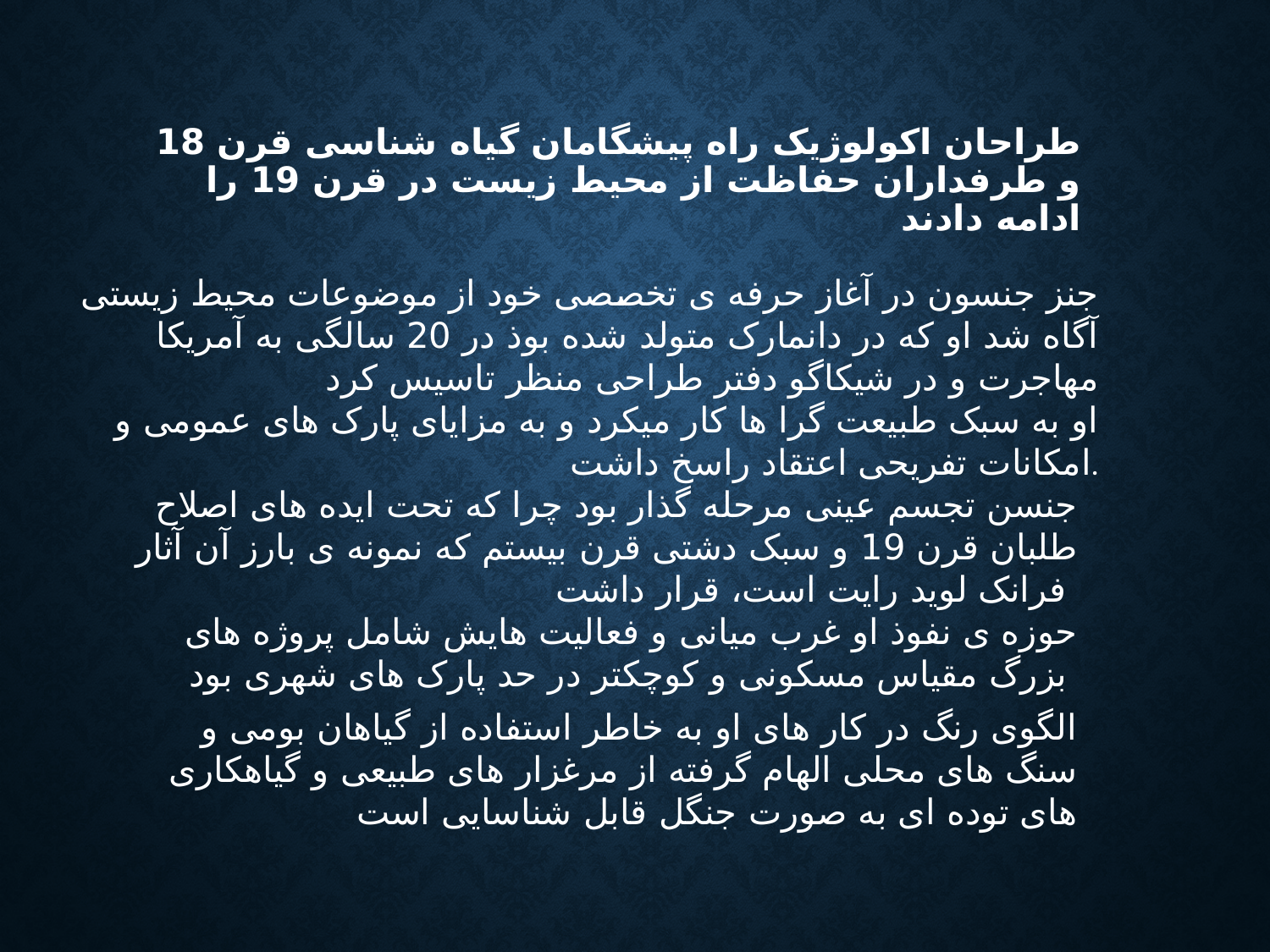

# طراحان اکولوژیک راه پیشگامان گیاه شناسی قرن 18 و طرفداران حفاظت از محیط زیست در قرن 19 را ادامه دادند
جنز جنسون در آغاز حرفه ی تخصصی خود از موضوعات محیط زیستی آگاه شد او که در دانمارک متولد شده بوذ در 20 سالگی به آمریکا مهاجرت و در شیکاگو دفتر طراحی منظر تاسیس کرد
او به سبک طبیعت گرا ها کار میکرد و به مزایای پارک های عمومی و امکانات تفریحی اعتقاد راسخ داشت.
جنسن تجسم عینی مرحله گذار بود چرا که تحت ایده های اصلاح طلبان قرن 19 و سبک دشتی قرن بیستم که نمونه ی بارز آن آثار فرانک لوید رایت است، قرار داشت
حوزه ی نفوذ او غرب میانی و فعالیت هایش شامل پروژه های بزرگ مقیاس مسکونی و کوچکتر در حد پارک های شهری بود
الگوی رنگ در کار های او به خاطر استفاده از گیاهان بومی و سنگ های محلی الهام گرفته از مرغزار های طبیعی و گیاهکاری های توده ای به صورت جنگل قابل شناسایی است